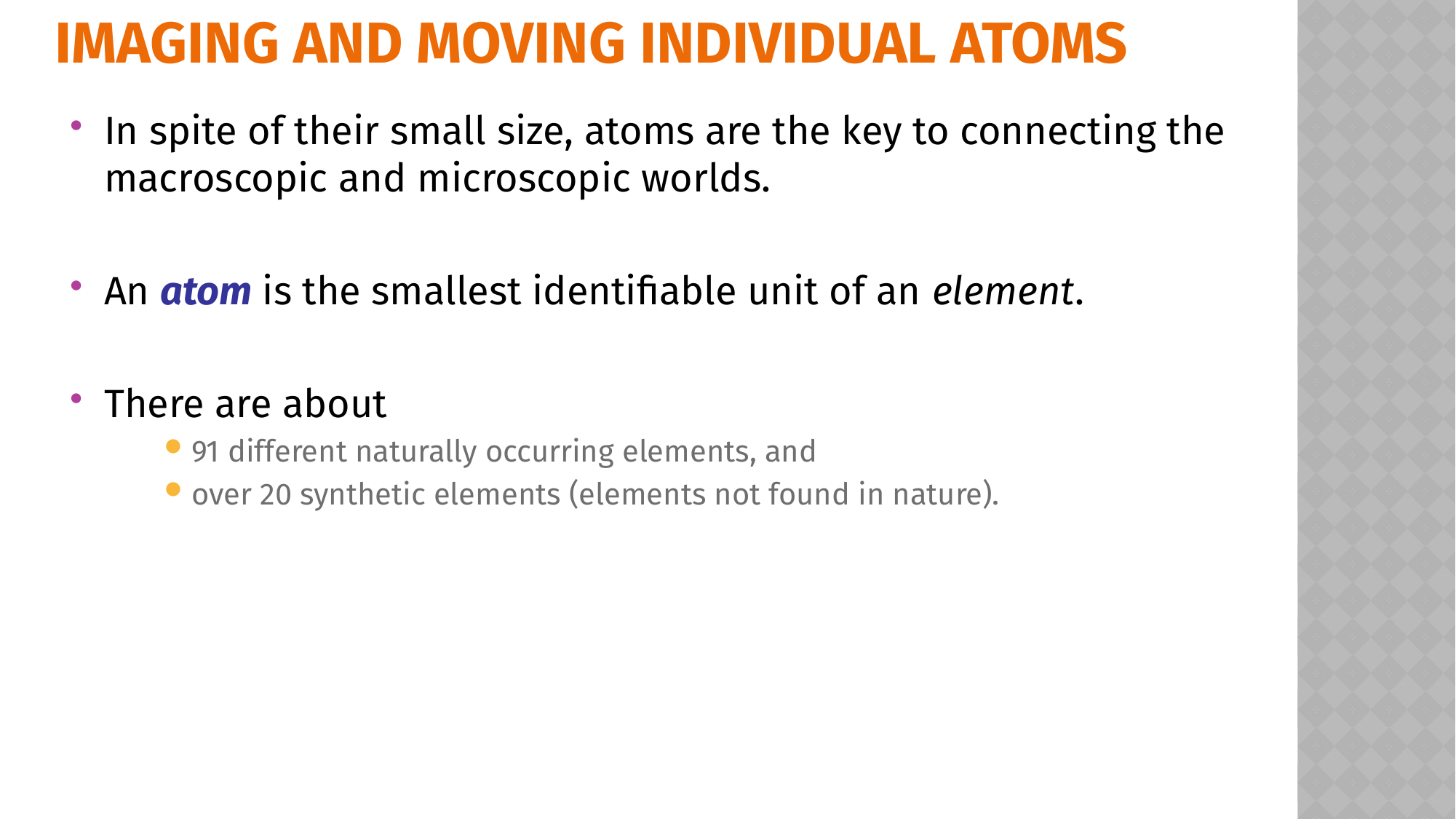

# Imaging and Moving Individual Atoms
In spite of their small size, atoms are the key to connecting the macroscopic and microscopic worlds.

An atom is the smallest identifiable unit of an element.

There are about
91 different naturally occurring elements, and
over 20 synthetic elements (elements not found in nature).